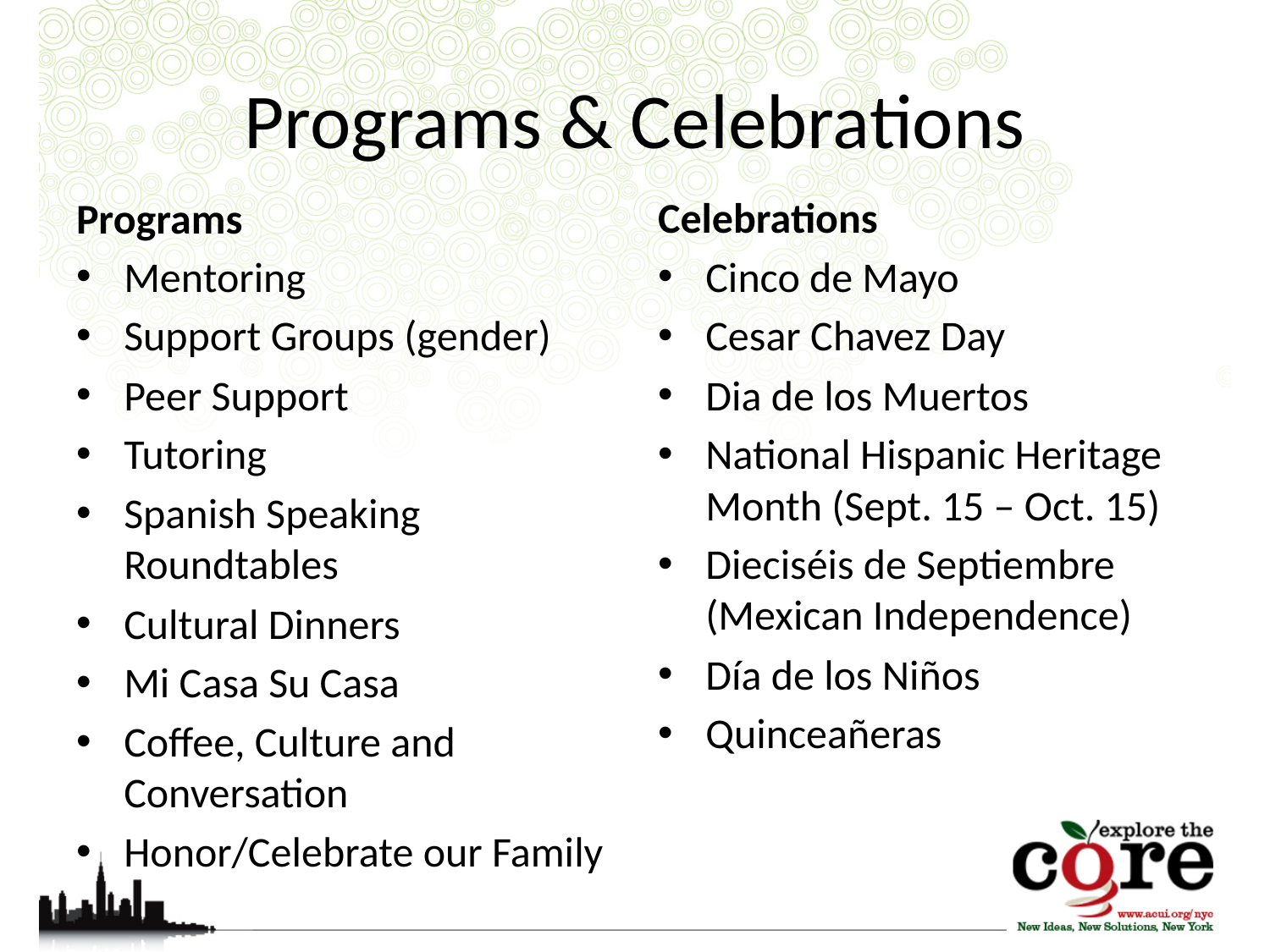

# Programs & Celebrations
Programs
Celebrations
Mentoring
Support Groups (gender)
Peer Support
Tutoring
Spanish Speaking Roundtables
Cultural Dinners
Mi Casa Su Casa
Coffee, Culture and Conversation
Honor/Celebrate our Family

Cinco de Mayo
Cesar Chavez Day
Dia de los Muertos
National Hispanic Heritage Month (Sept. 15 – Oct. 15)
Dieciséis de Septiembre (Mexican Independence)
Día de los Niños
Quinceañeras